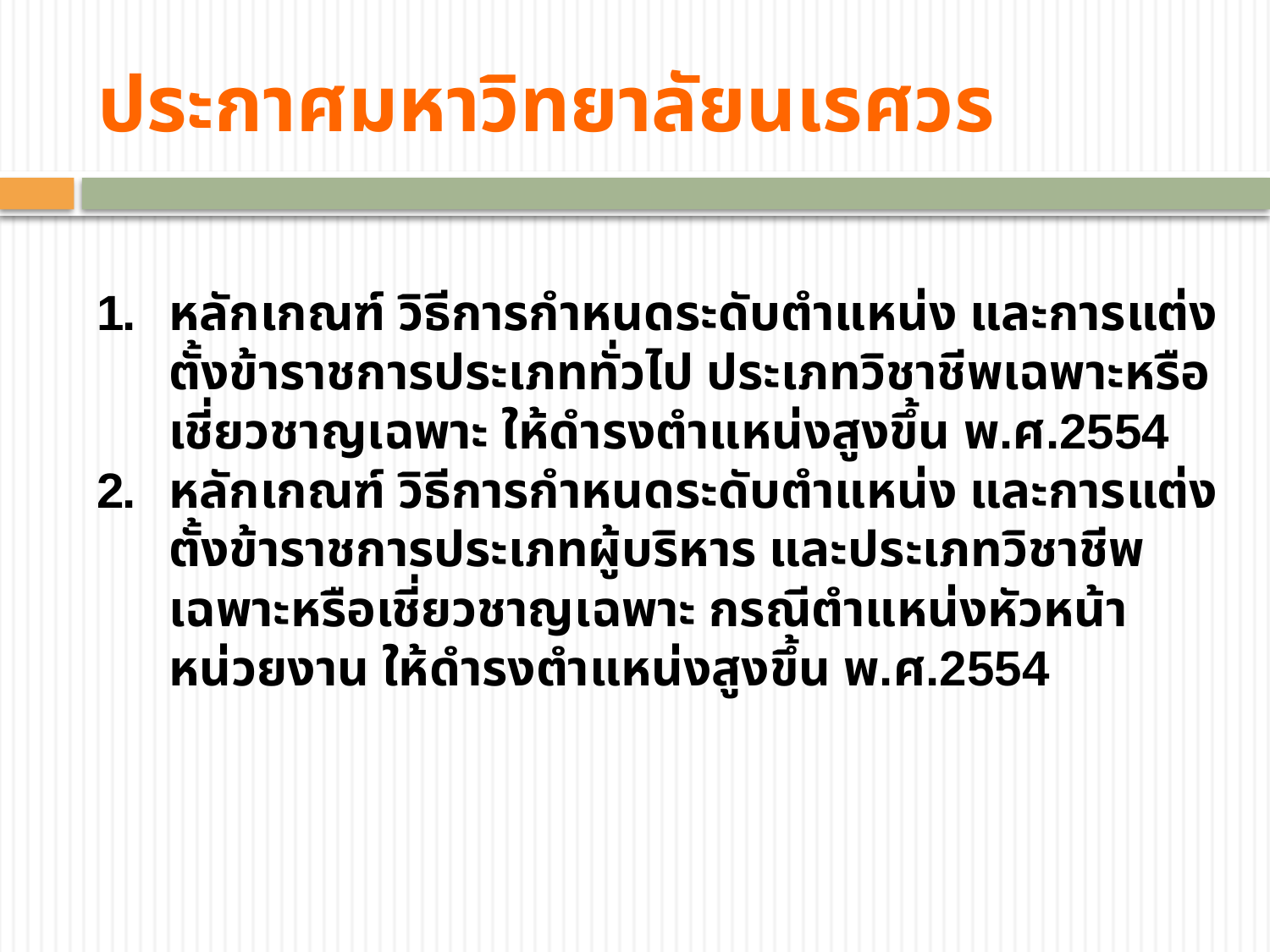

# ประกาศมหาวิทยาลัยนเรศวร
หลักเกณฑ์ วิธีการกำหนดระดับตำแหน่ง และการแต่งตั้งข้าราชการประเภททั่วไป ประเภทวิชาชีพเฉพาะหรือเชี่ยวชาญเฉพาะ ให้ดำรงตำแหน่งสูงขึ้น พ.ศ.2554
หลักเกณฑ์ วิธีการกำหนดระดับตำแหน่ง และการแต่งตั้งข้าราชการประเภทผู้บริหาร และประเภทวิชาชีพเฉพาะหรือเชี่ยวชาญเฉพาะ กรณีตำแหน่งหัวหน้าหน่วยงาน ให้ดำรงตำแหน่งสูงขึ้น พ.ศ.2554